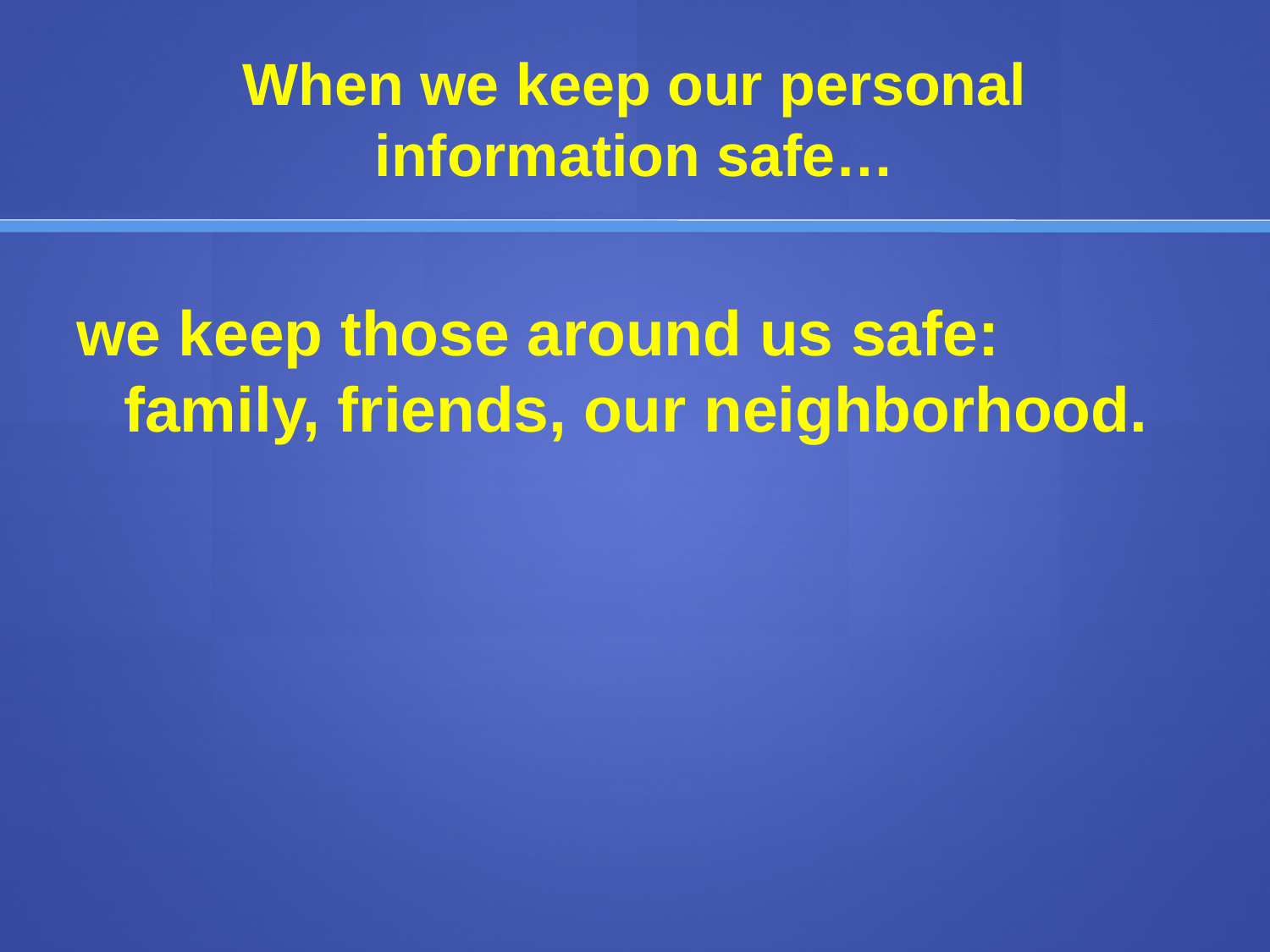

# When we keep our personal information safe…
we keep those around us safe: family, friends, our neighborhood.